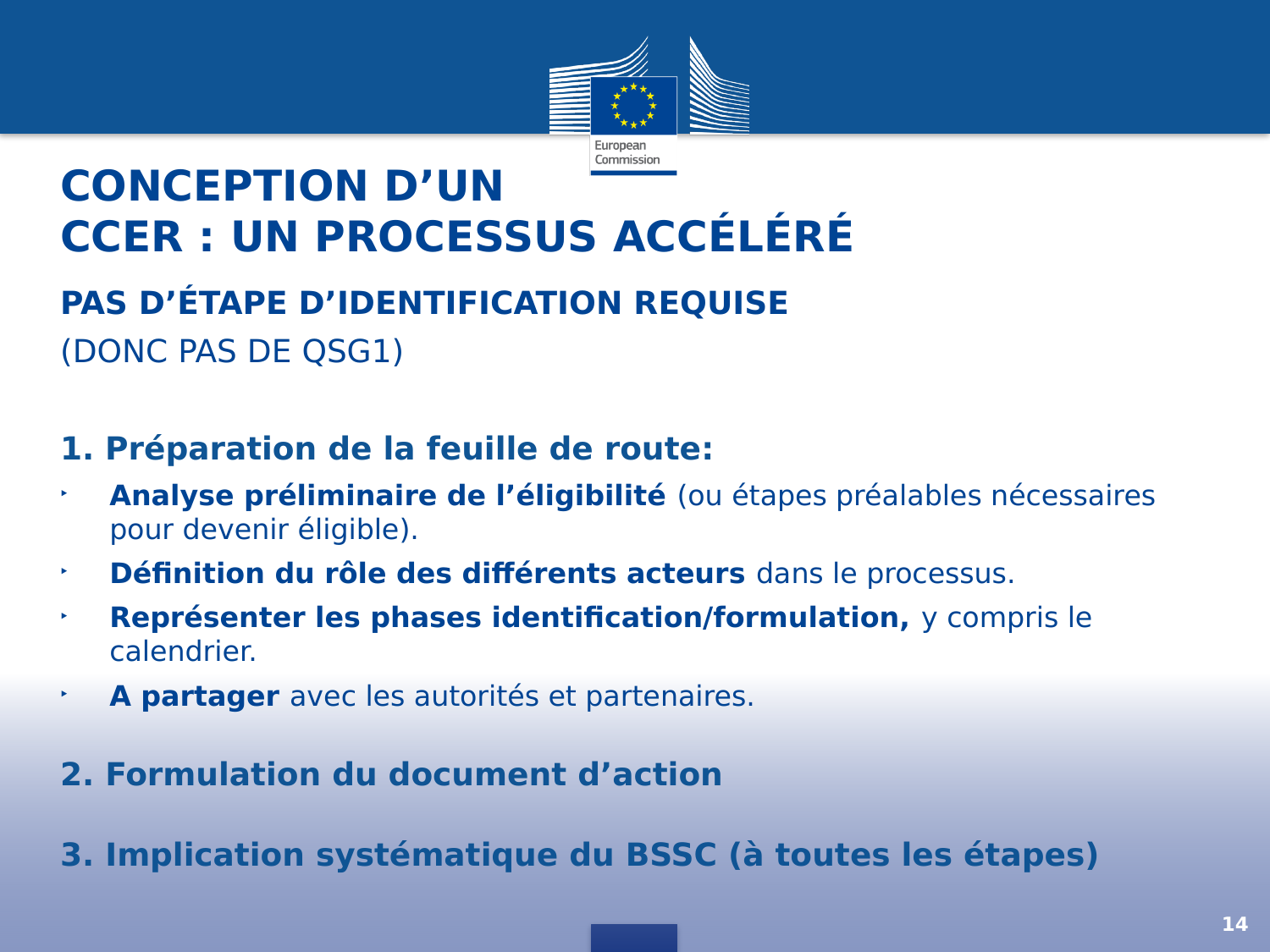

# Conception d’un CCER : un processus accéléré
Pas d’étape d’identification requise
(donc pas de QSG1)

 Préparation de la feuille de route:
Analyse préliminaire de l’éligibilité (ou étapes préalables nécessaires pour devenir éligible).
Définition du rôle des différents acteurs dans le processus.
Représenter les phases identification/formulation, y compris le calendrier.
A partager avec les autorités et partenaires.

2. Formulation du document d’action

3. Implication systématique du BSSC (à toutes les étapes)

14